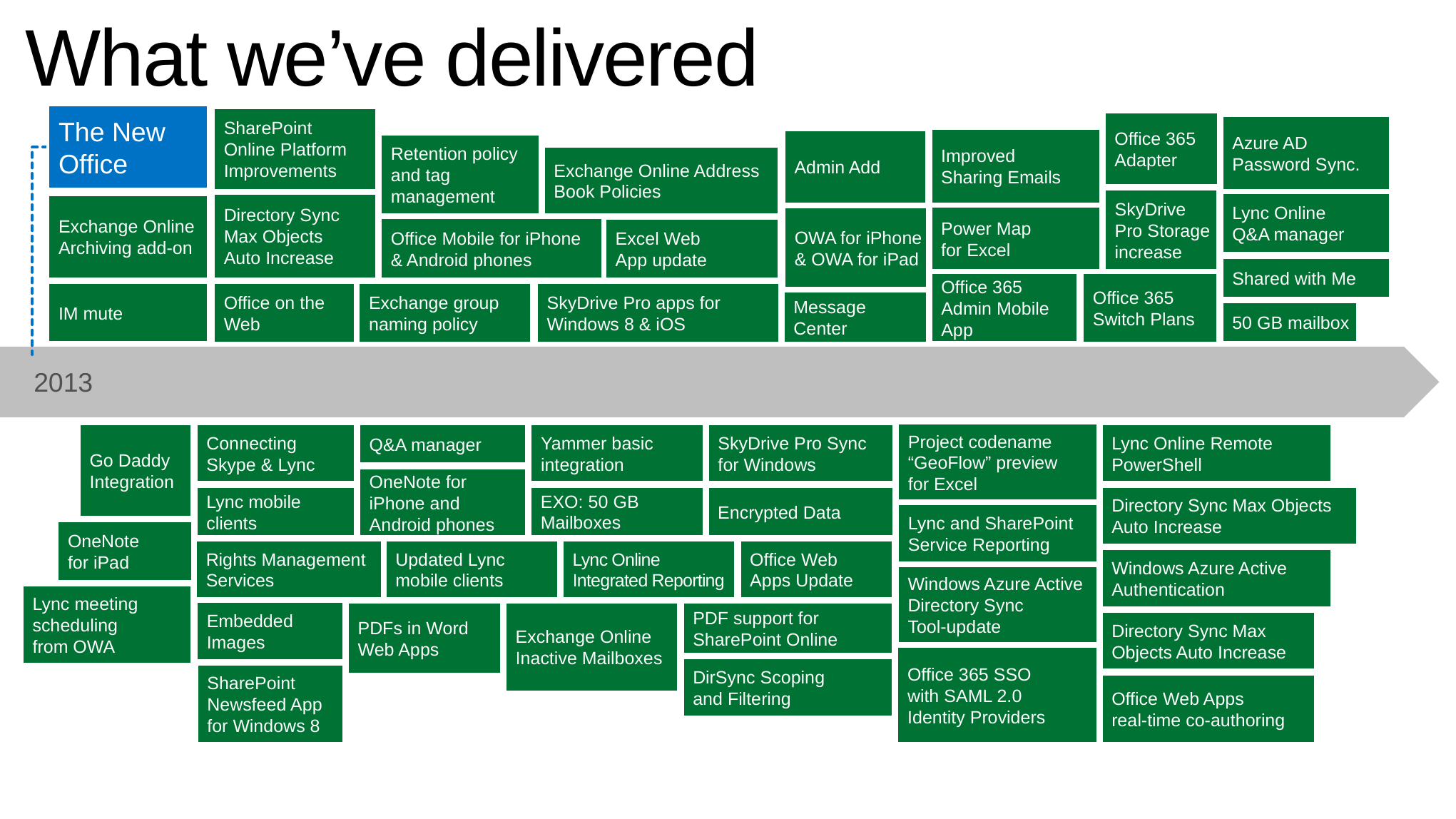

# What we’ve delivered
The New Office
SharePoint
Online Platform Improvements
Office 365 Adapter
Azure AD
Password Sync.
Improved
Sharing Emails
Admin Add
Retention policy and tag management
Exchange Online Address Book Policies
SkyDrive Pro Storage increase
Lync Online
Q&A manager
Directory Sync
Max Objects
Auto Increase
Exchange Online Archiving add-on
OWA for iPhone & OWA for iPad
Power Map
for Excel
Office Mobile for iPhone & Android phones
Excel Web
App update
Shared with Me
Office 365 Admin Mobile App
Office 365 Switch Plans
Office on the Web
Exchange group naming policy
SkyDrive Pro apps for
Windows 8 & iOS
IM mute
Message Center
50 GB mailbox

2013
Project codename “GeoFlow” preview
for Excel
Connecting
Skype & Lync
Yammer basic integration
SkyDrive Pro Sync
for Windows
Lync Online Remote PowerShell
Go Daddy Integration
Q&A manager
OneNote for iPhone and Android phones
Lync mobile
clients
EXO: 50 GB Mailboxes
Encrypted Data
Directory Sync Max Objects
Auto Increase
Lync and SharePoint Service Reporting
OneNote
for iPad
Rights Management Services
Updated Lync mobile clients
Lync Online
Integrated Reporting
Office Web
Apps Update
Windows Azure Active Authentication
Windows Azure Active Directory Sync
Tool-update
Lync meeting scheduling
from OWA
Embedded
Images
PDF support for
SharePoint Online
PDFs in Word
Web Apps
Exchange Online Inactive Mailboxes
Directory Sync Max Objects Auto Increase
Office 365 SSO
with SAML 2.0
Identity Providers
DirSync Scoping
and Filtering
SharePoint Newsfeed App
for Windows 8
Office Web Apps
real-time co-authoring